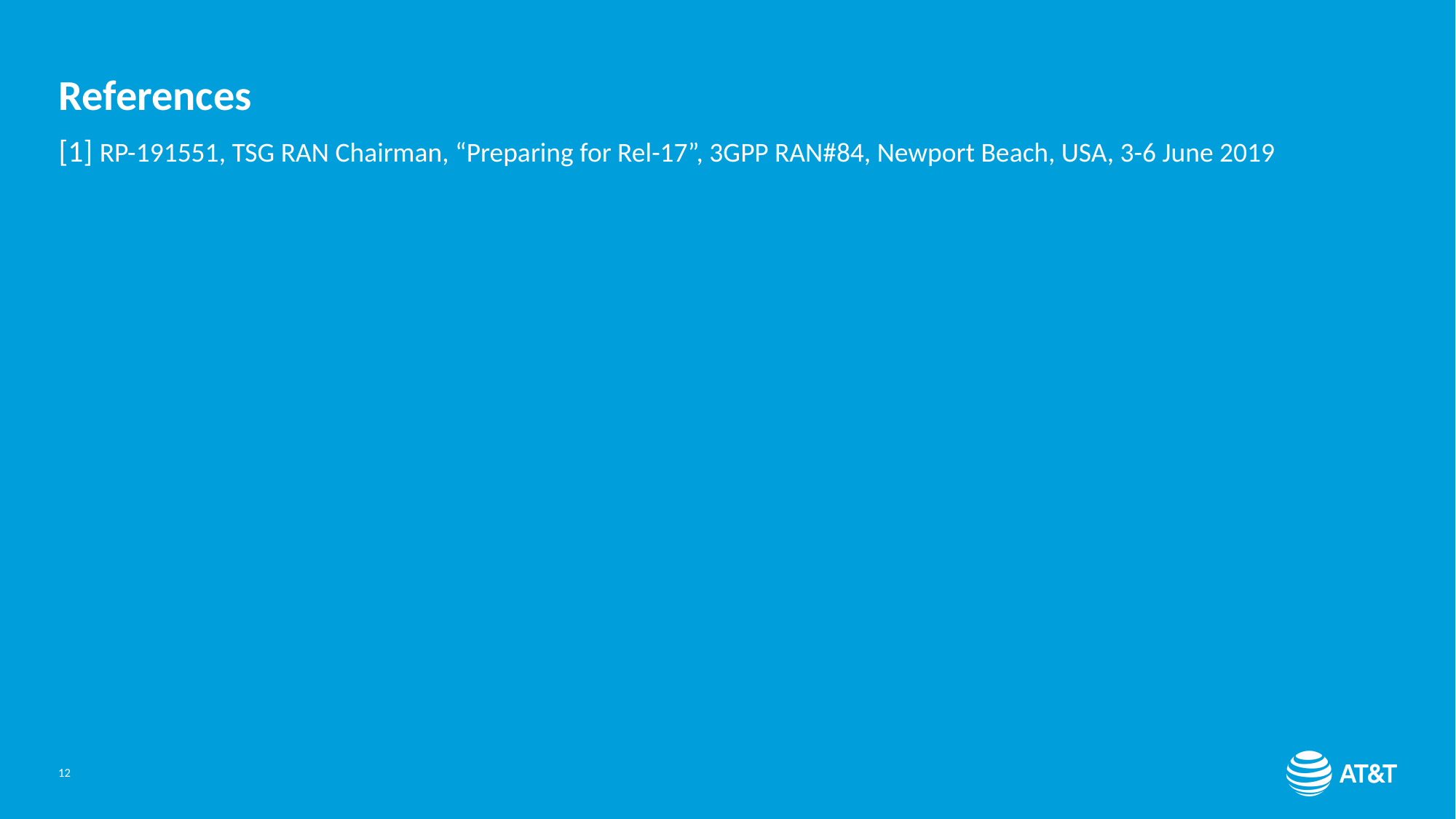

# References
[1] RP-191551, TSG RAN Chairman, “Preparing for Rel-17”, 3GPP RAN#84, Newport Beach, USA, 3-6 June 2019

12